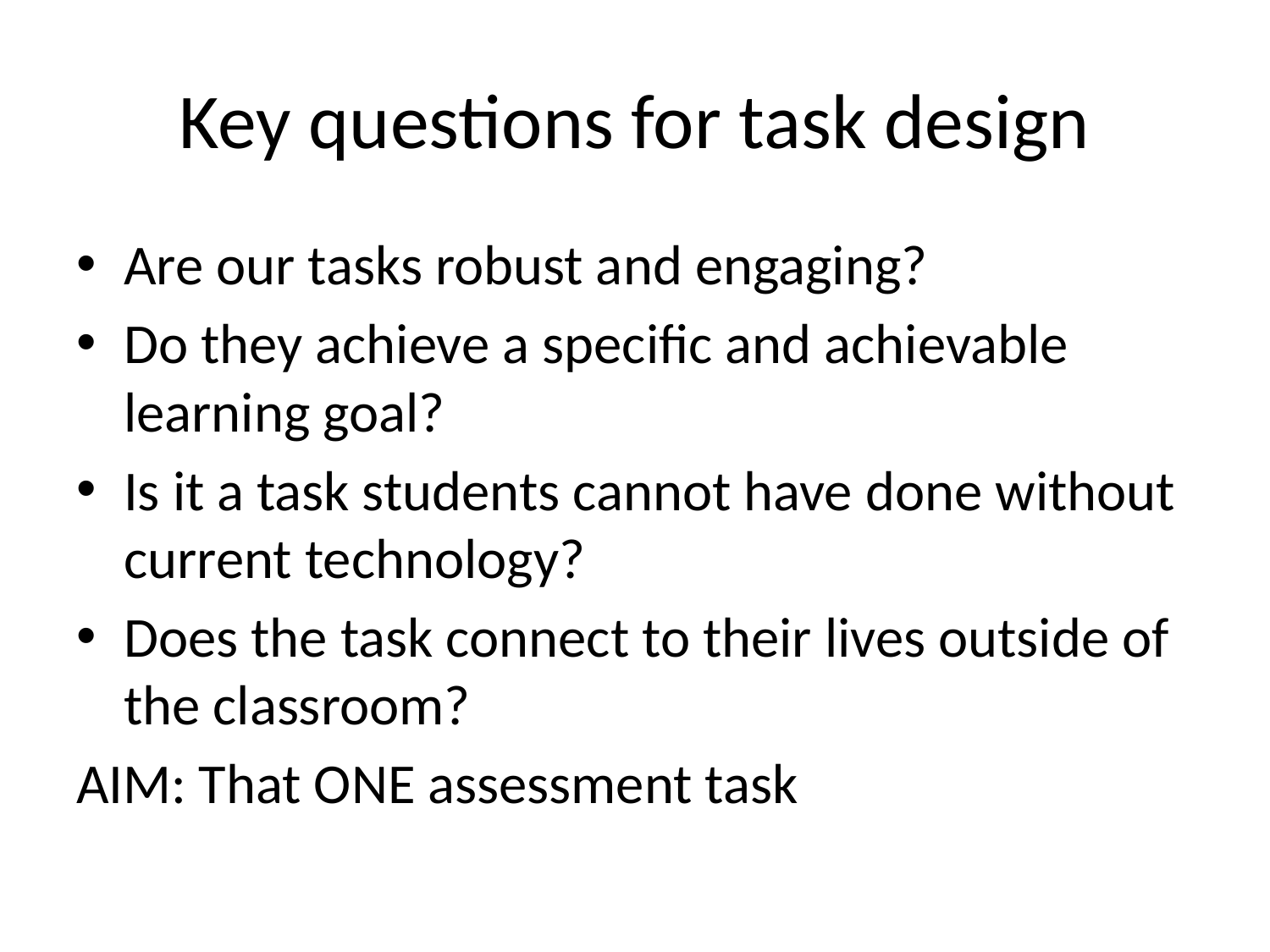

# Key questions for task design
Are our tasks robust and engaging?
Do they achieve a specific and achievable learning goal?
Is it a task students cannot have done without current technology?
Does the task connect to their lives outside of the classroom?
AIM: That ONE assessment task